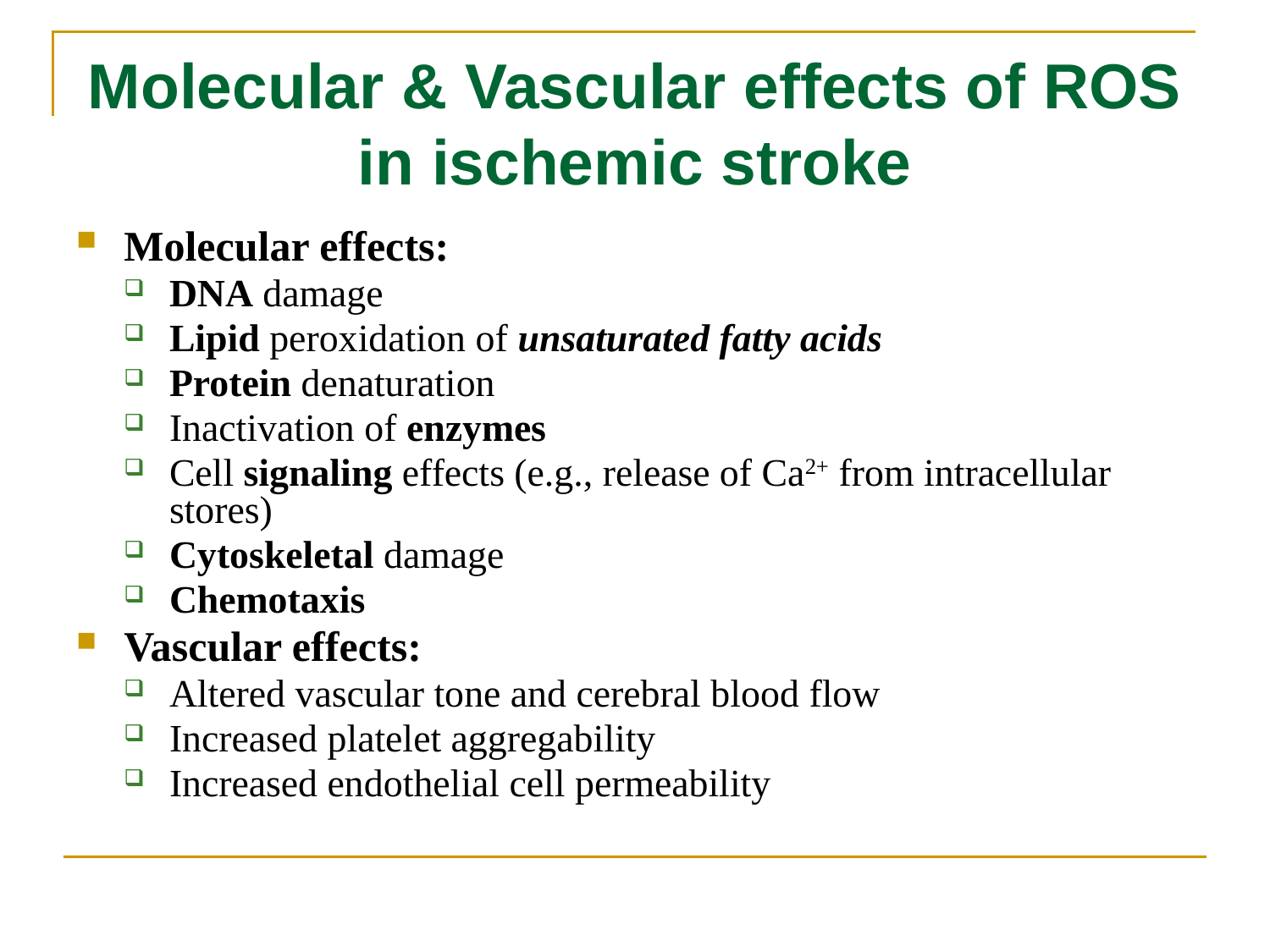

# Molecular & Vascular effects of ROS in ischemic stroke
Molecular effects:
DNA damage
Lipid peroxidation of unsaturated fatty acids
Protein denaturation
Inactivation of enzymes
Cell signaling effects (e.g., release of Ca2+ from intracellular stores)
Cytoskeletal damage
Chemotaxis
Vascular effects:
Altered vascular tone and cerebral blood flow
Increased platelet aggregability
Increased endothelial cell permeability